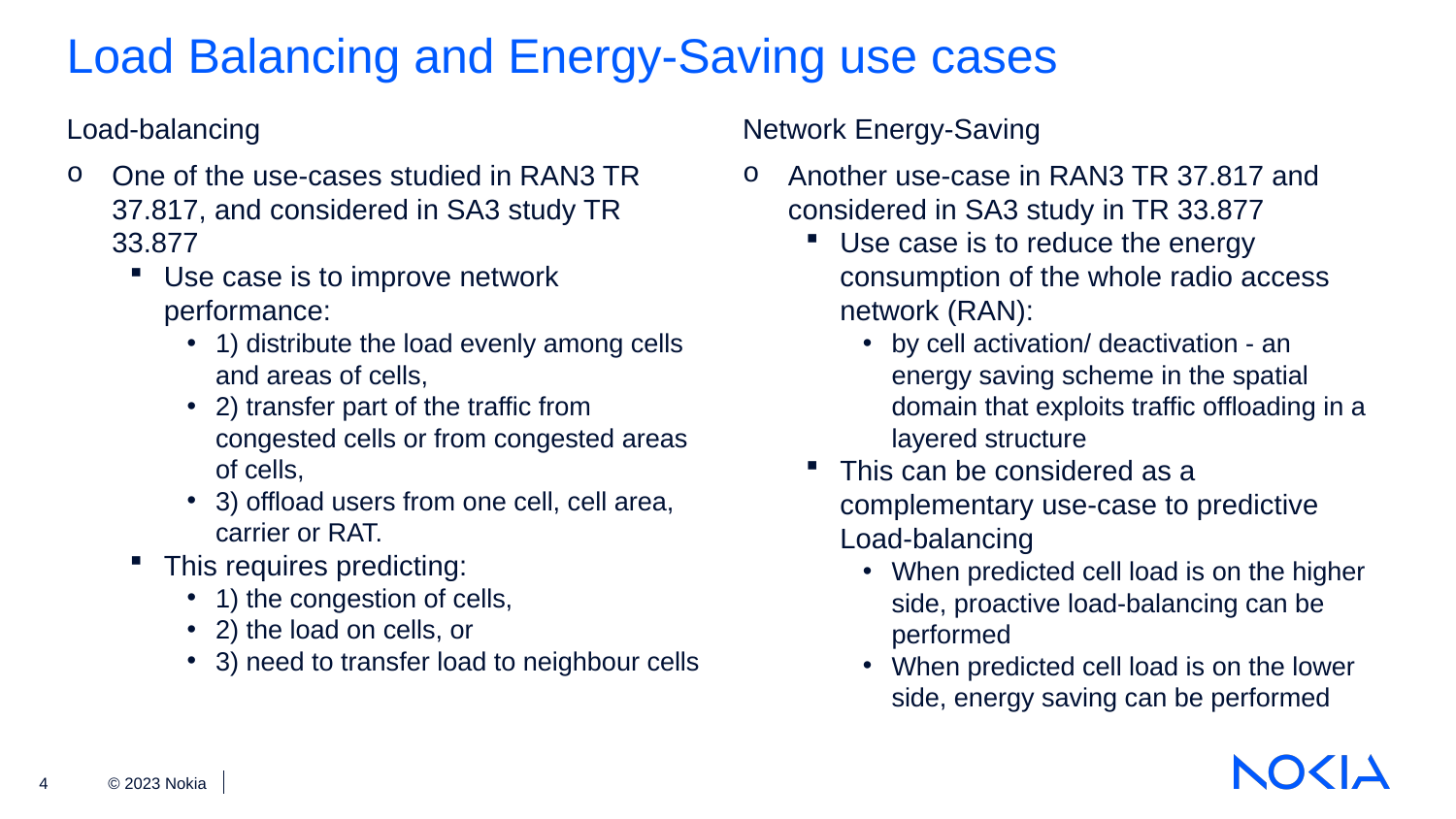

Load Balancing and Energy-Saving use cases
Load-balancing
One of the use-cases studied in RAN3 TR 37.817, and considered in SA3 study TR 33.877
Use case is to improve network performance:
1) distribute the load evenly among cells and areas of cells,
2) transfer part of the traffic from congested cells or from congested areas of cells,
3) offload users from one cell, cell area, carrier or RAT.
This requires predicting:
1) the congestion of cells,
2) the load on cells, or
3) need to transfer load to neighbour cells

Network Energy-Saving
Another use-case in RAN3 TR 37.817 and considered in SA3 study in TR 33.877
Use case is to reduce the energy consumption of the whole radio access network (RAN):
by cell activation/ deactivation - an energy saving scheme in the spatial domain that exploits traffic offloading in a layered structure
This can be considered as a complementary use-case to predictive Load-balancing
When predicted cell load is on the higher side, proactive load-balancing can be performed
When predicted cell load is on the lower side, energy saving can be performed